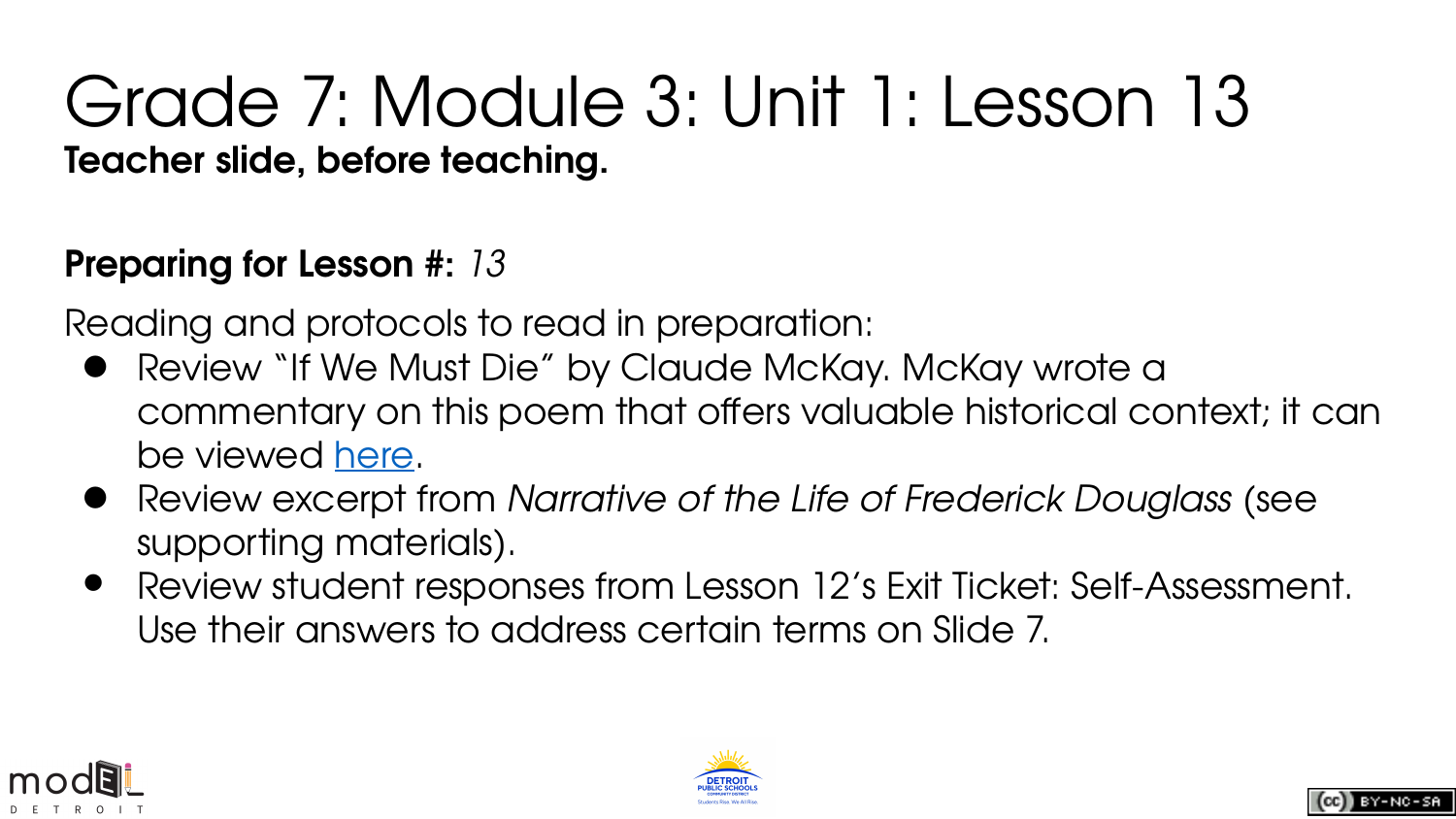

Grade 7: Module 3: Unit 1: Lesson 13
Teacher slide, before teaching.

Preparing for Lesson #: 13
Reading and protocols to read in preparation:
Review “If We Must Die” by Claude McKay. McKay wrote a commentary on this poem that offers valuable historical context; it can be viewed here.
Review excerpt from Narrative of the Life of Frederick Douglass (see supporting materials).
Review student responses from Lesson 12’s Exit Ticket: Self-Assessment. Use their answers to address certain terms on Slide 7.